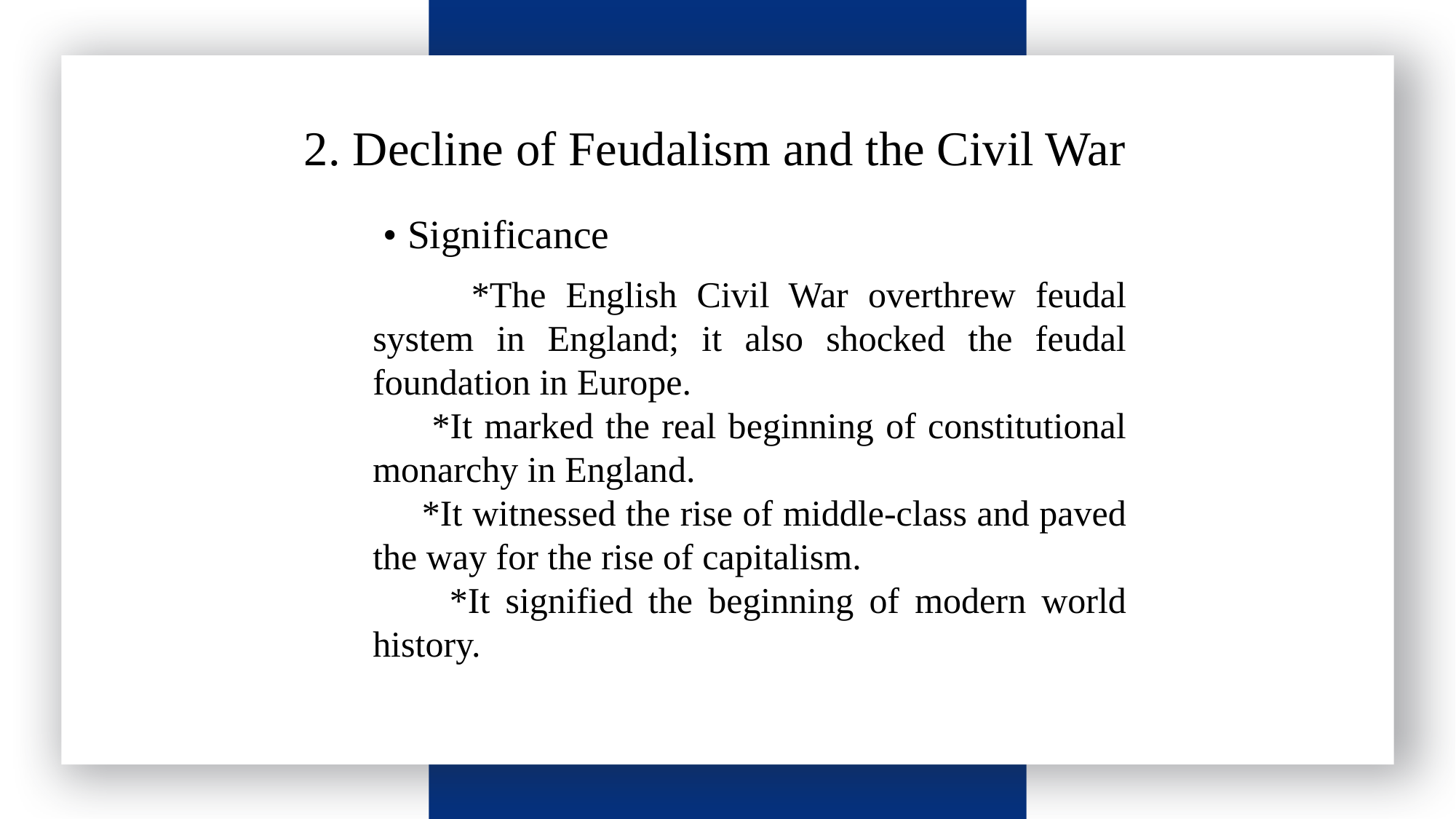

2. Decline of Feudalism and the Civil War
• Significance

     *The English Civil War overthrew feudal system in England; it also shocked the feudal foundation in Europe.
     *It marked the real beginning of constitutional monarchy in England.
     *It witnessed the rise of middle-class and paved the way for the rise of capitalism.
     *It signified the beginning of modern world history.